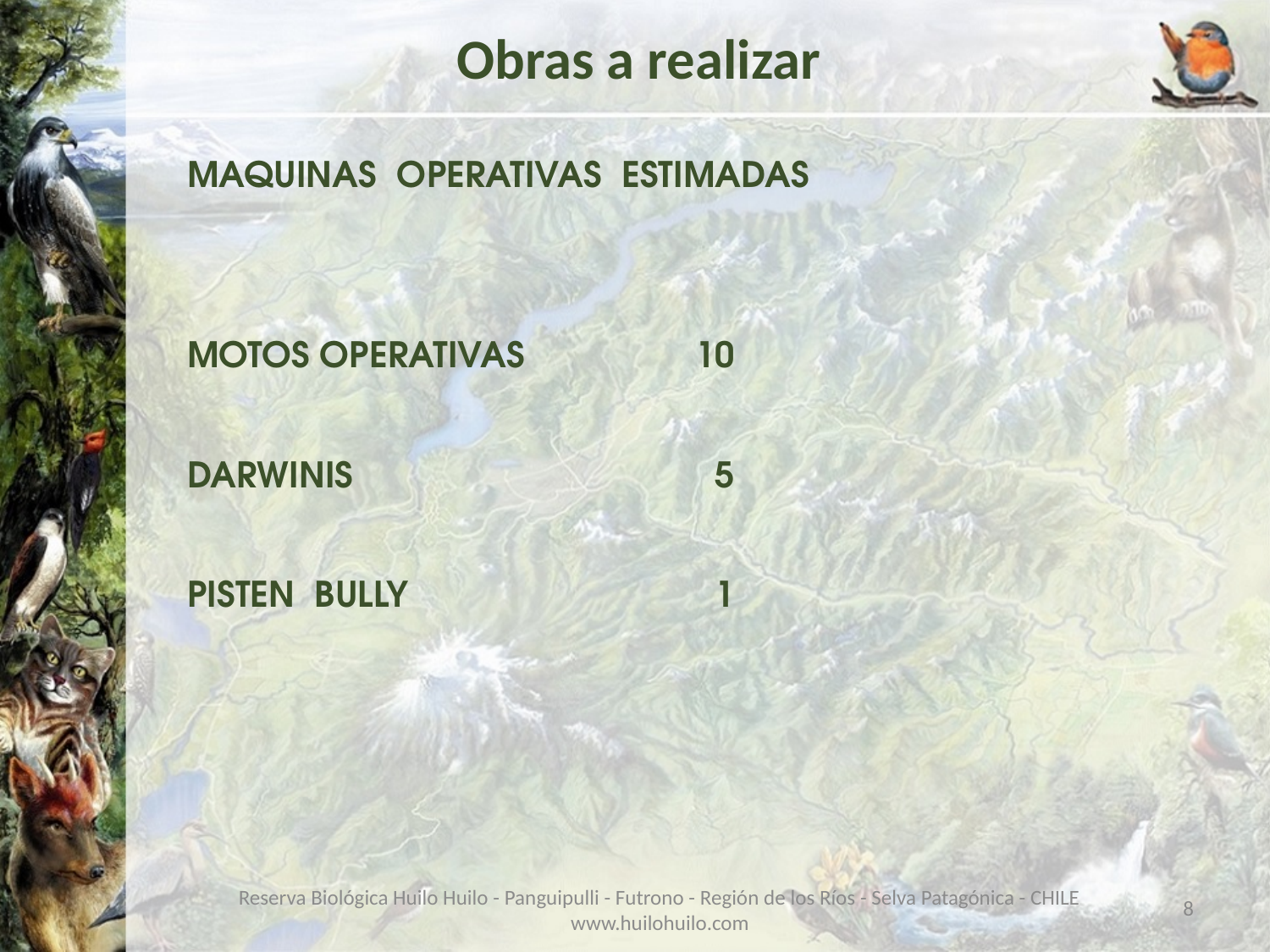

# Obras a realizar
MAQUINAS  OPERATIVAS  ESTIMADAS

MOTOS OPERATIVAS		10

DARWINIS			  5

PISTEN  BULLY			  1
8
Reserva Biológica Huilo Huilo - Panguipulli - Futrono - Región de los Ríos - Selva Patagónica - CHILE
www.huilohuilo.com